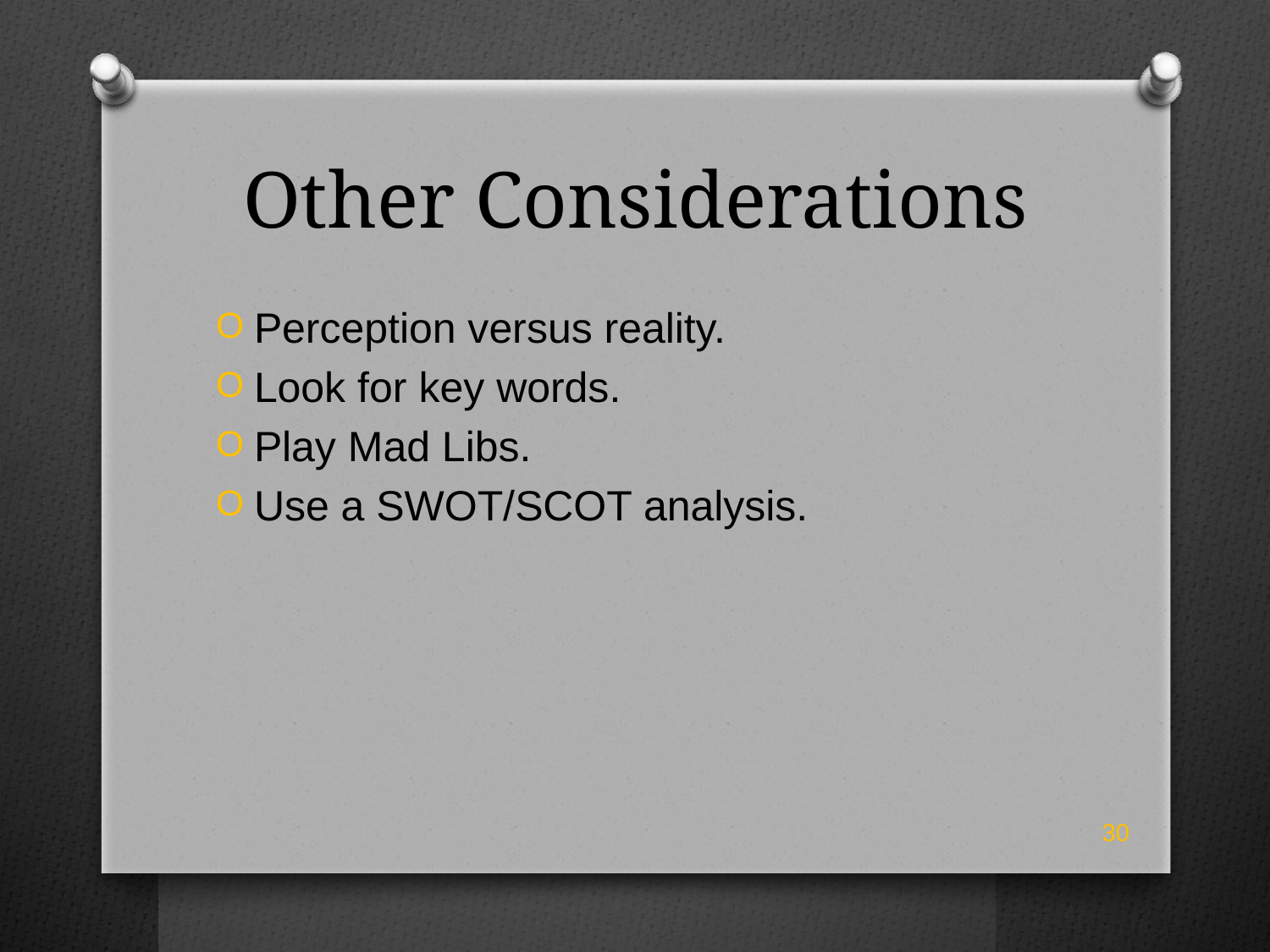

# Other Considerations
Perception versus reality.
Look for key words.
Play Mad Libs.
Use a SWOT/SCOT analysis.
30